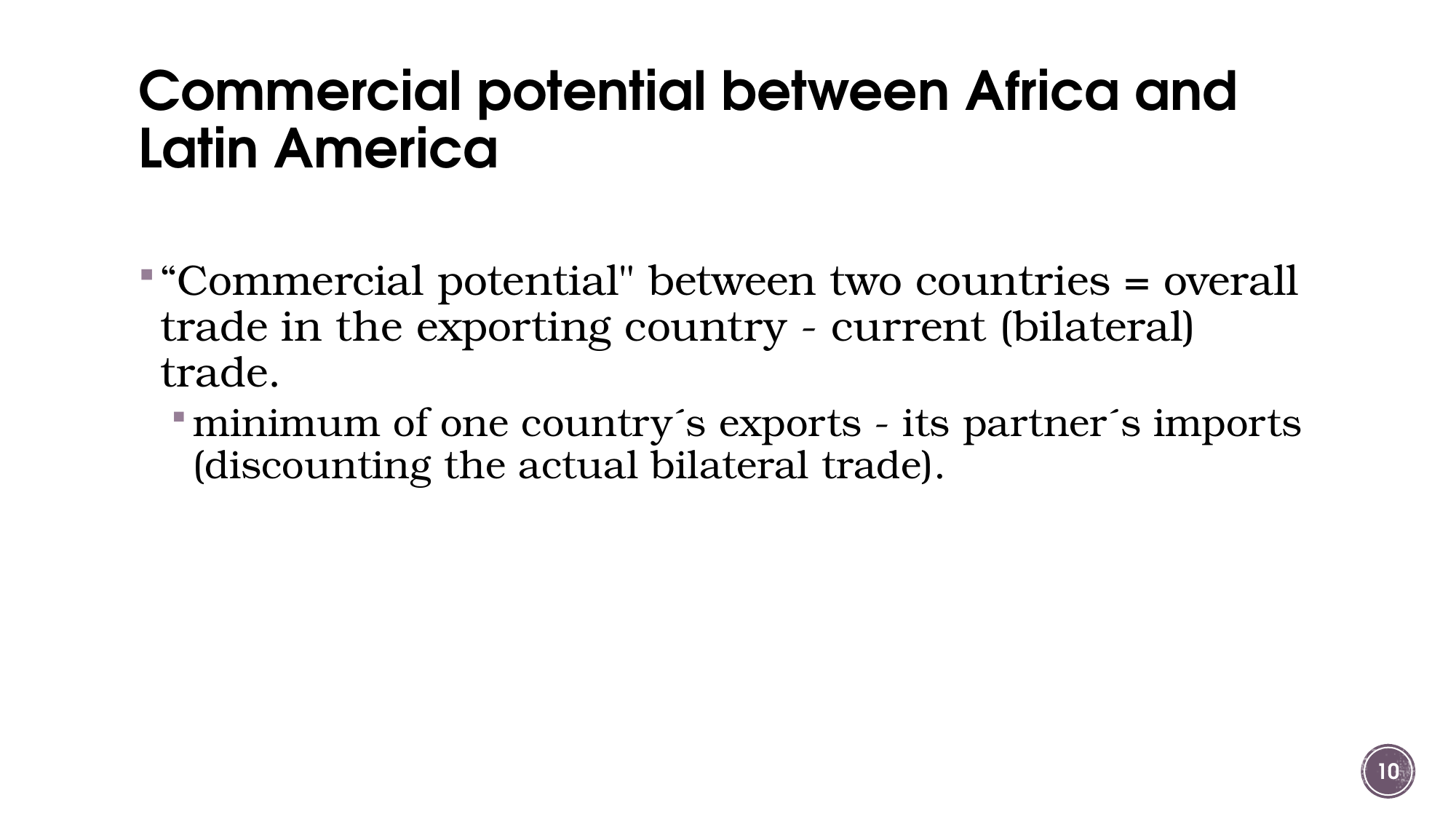

# Commercial potential between Africa and Latin America
“Commercial potential" between two countries = overall trade in the exporting country - current (bilateral) trade.
minimum of one country´s exports - its partner´s imports (discounting the actual bilateral trade).

10